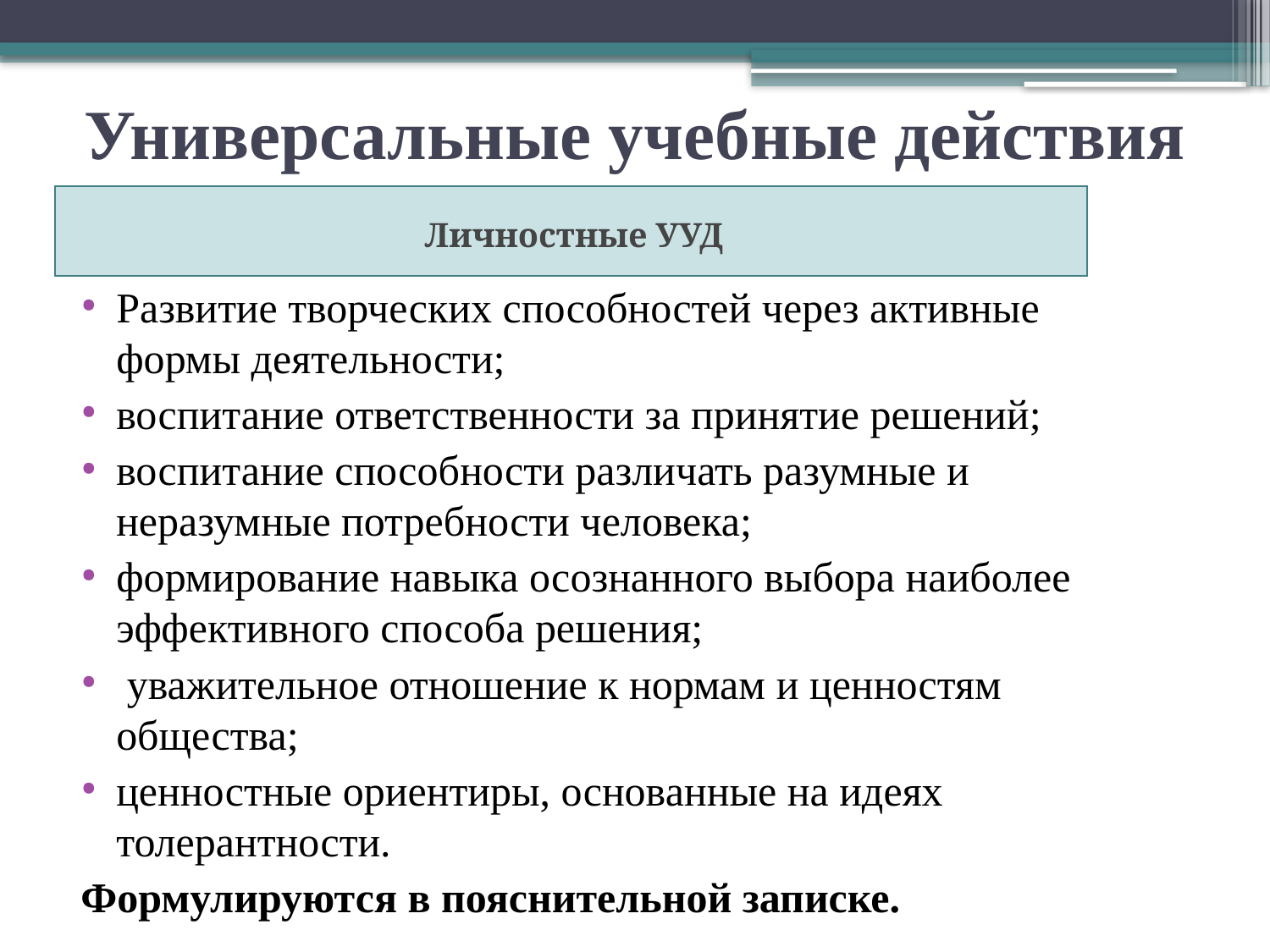

# Универсальные учебные действия

Личностные УУД

Развитие творческих способностей через активные формы деятельности;
воспитание ответственности за принятие решений;
воспитание способности различать разумные и неразумные потребности человека;
формирование навыка осознанного выбора наиболее эффективного способа решения;
 уважительное отношение к нормам и ценностям общества;
ценностные ориентиры, основанные на идеях толерантности.
Формулируются в пояснительной записке.

Формулируются в пояснительной записке программы